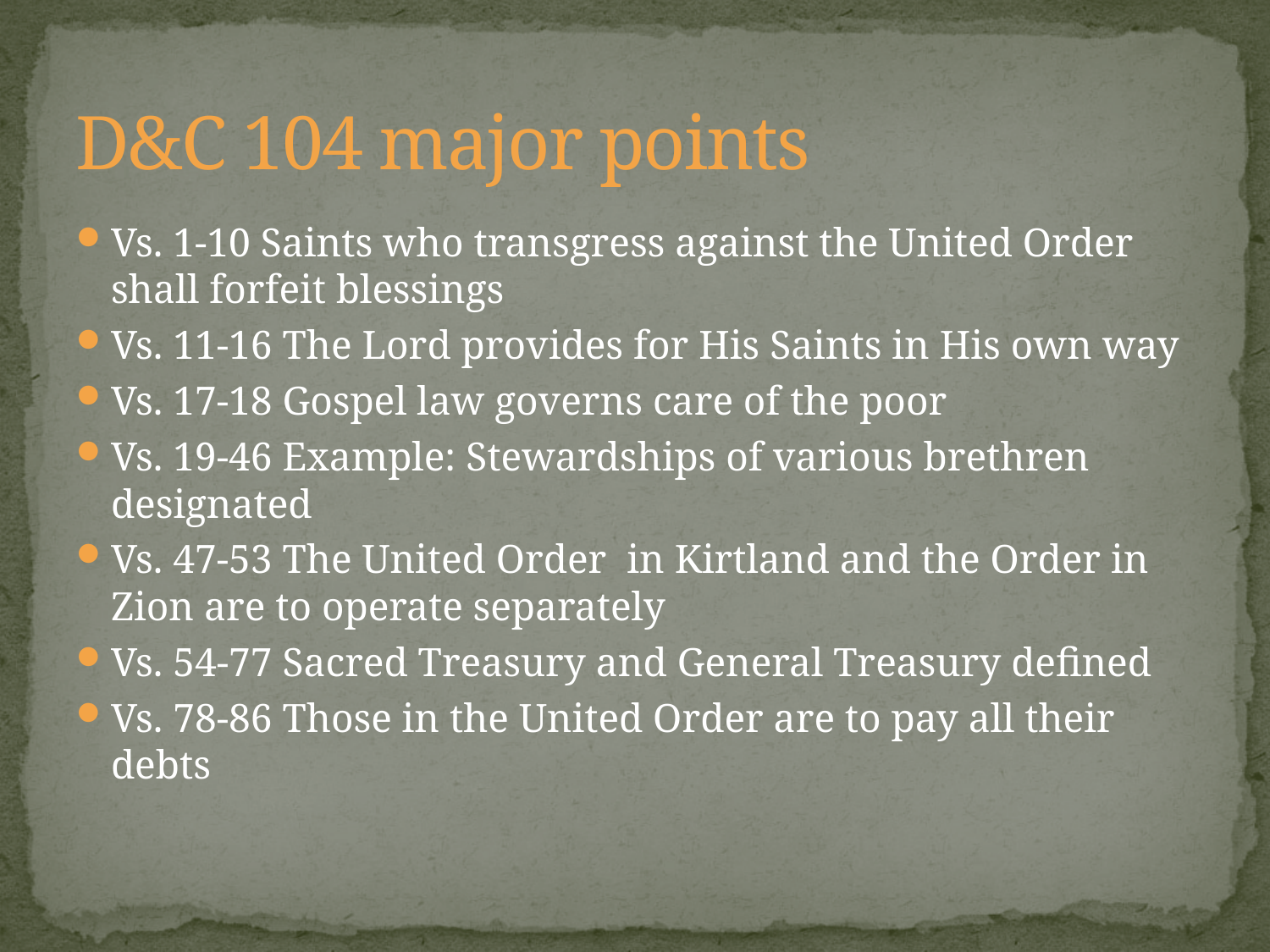

# D&C 104 major points
Vs. 1-10 Saints who transgress against the United Order shall forfeit blessings
Vs. 11-16 The Lord provides for His Saints in His own way
Vs. 17-18 Gospel law governs care of the poor
Vs. 19-46 Example: Stewardships of various brethren designated
Vs. 47-53 The United Order  in Kirtland and the Order in Zion are to operate separately
Vs. 54-77 Sacred Treasury and General Treasury defined
Vs. 78-86 Those in the United Order are to pay all their debts